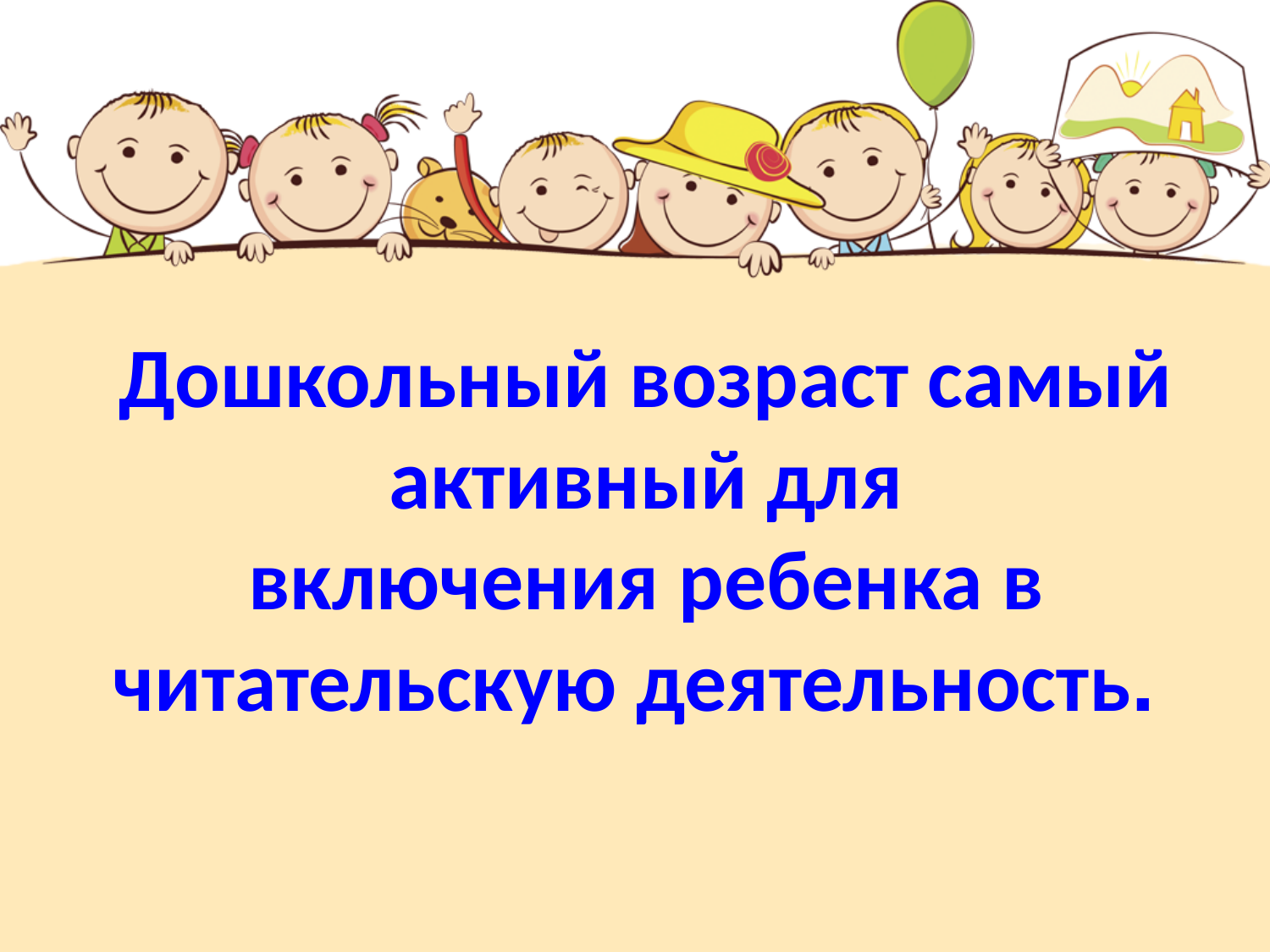

Дошкольный возраст самый активный для включения ребенка в читательскую деятельность.